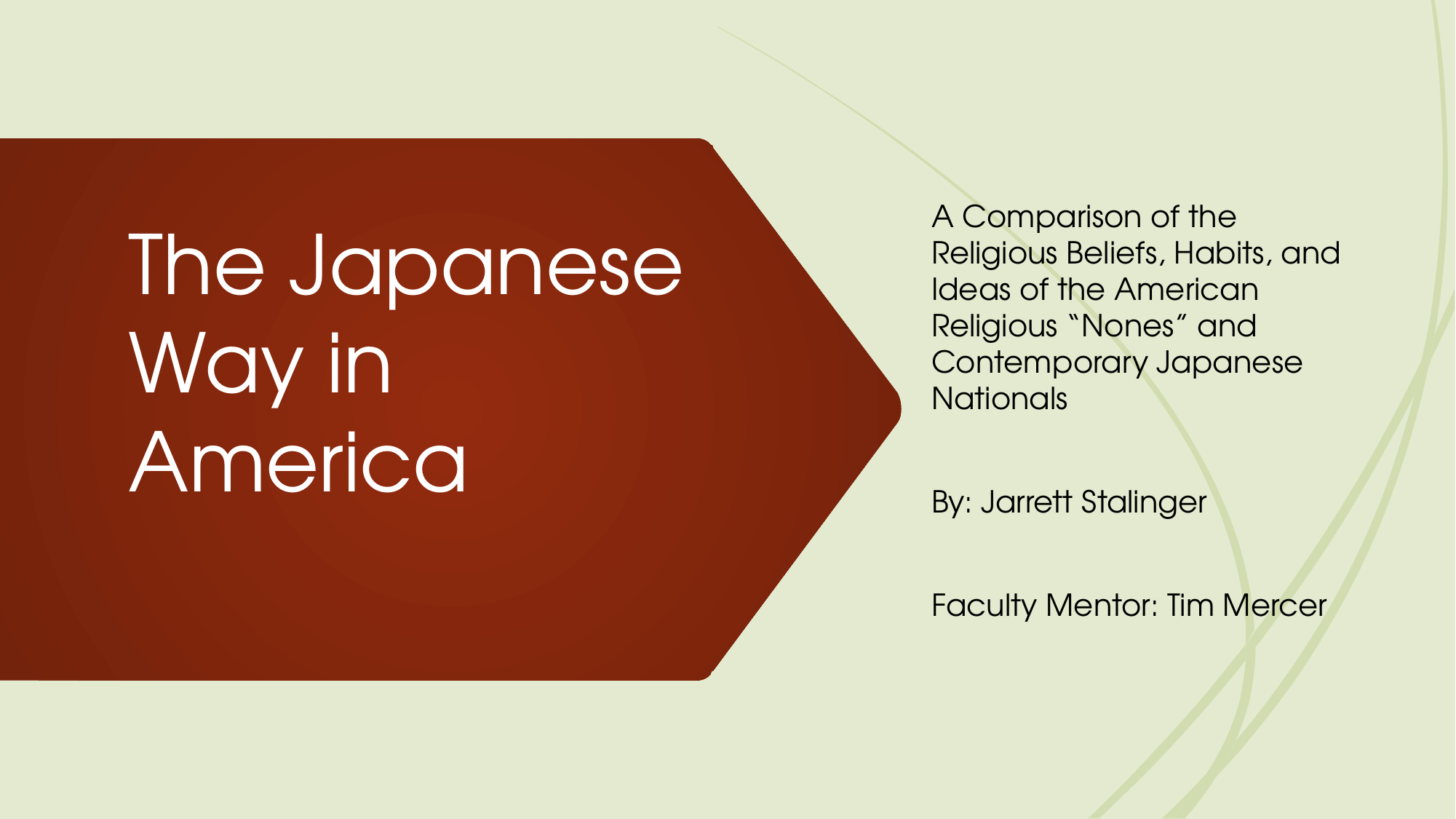

A Comparison of the Religious Beliefs, Habits, and Ideas of the American Religious “Nones” and Contemporary Japanese Nationals

By: Jarrett Stalinger

Faculty Mentor: Tim Mercer

# The Japanese Way in America